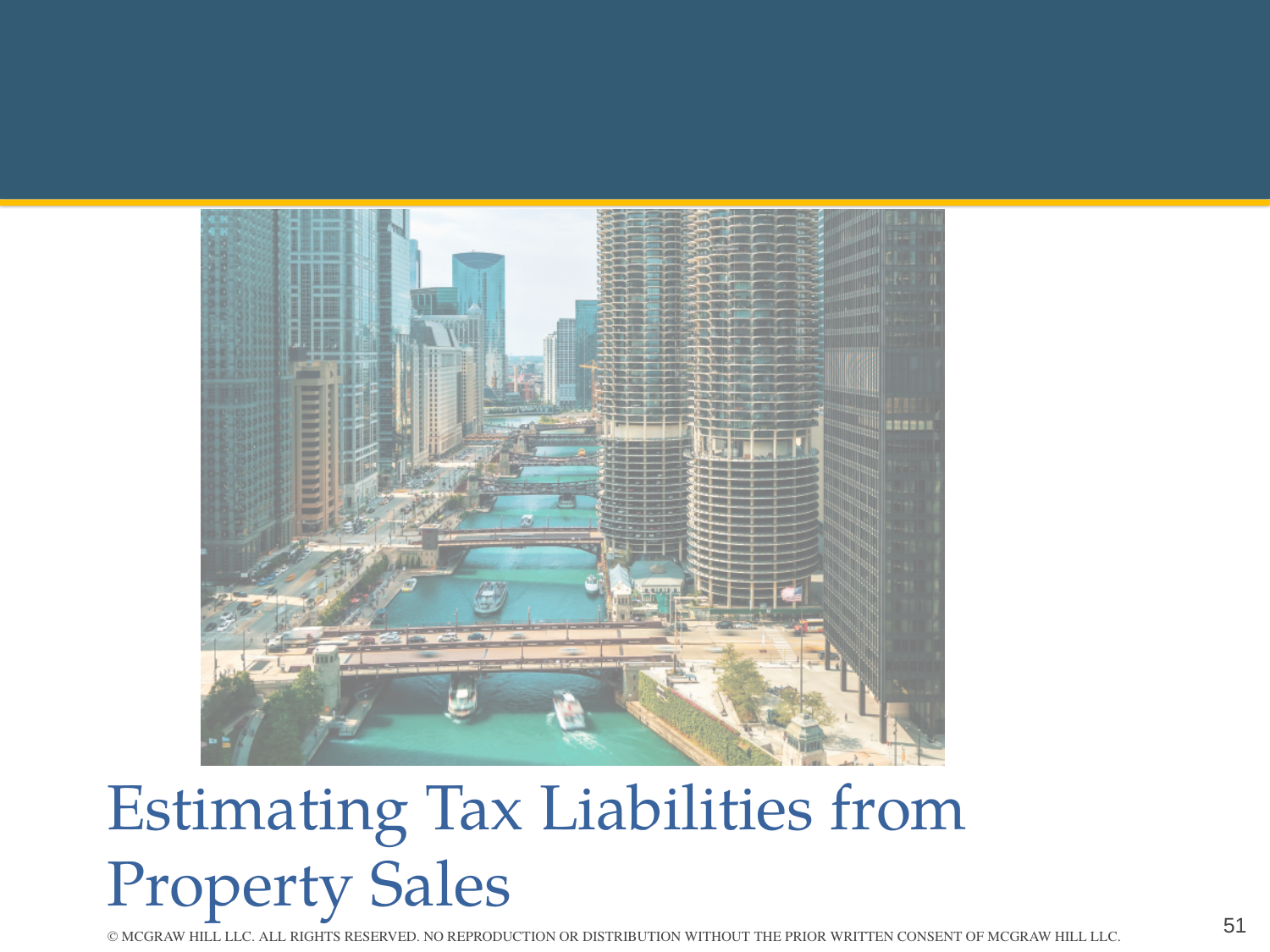

Estimating Tax Liabilities from Property Sales
51
51
© MCGRAW HILL LLC. ALL RIGHTS RESERVED. NO REPRODUCTION OR DISTRIBUTION WITHOUT THE PRIOR WRITTEN CONSENT OF MCGRAW HILL LLC.